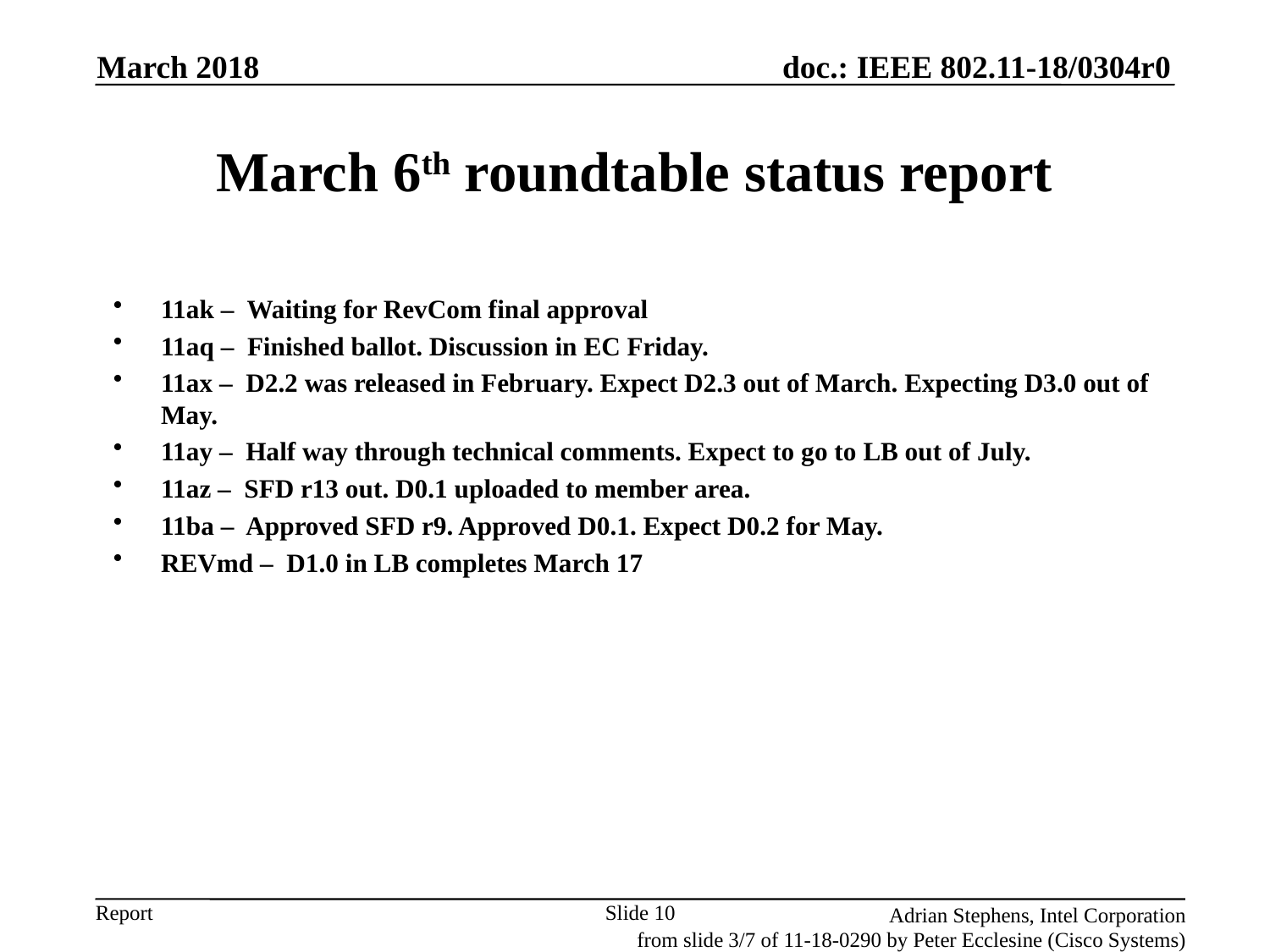

March 2018
# March 6th roundtable status report
11ak –  Waiting for RevCom final approval
11aq –  Finished ballot. Discussion in EC Friday.
11ax –  D2.2 was released in February. Expect D2.3 out of March. Expecting D3.0 out of May.
11ay –  Half way through technical comments. Expect to go to LB out of July.
11az –  SFD r13 out. D0.1 uploaded to member area.
11ba –  Approved SFD r9. Approved D0.1. Expect D0.2 for May.
REVmd –  D1.0 in LB completes March 17

Slide 10
Adrian Stephens, Intel Corporation
from slide 3/7 of 11-18-0290 by Peter Ecclesine (Cisco Systems)